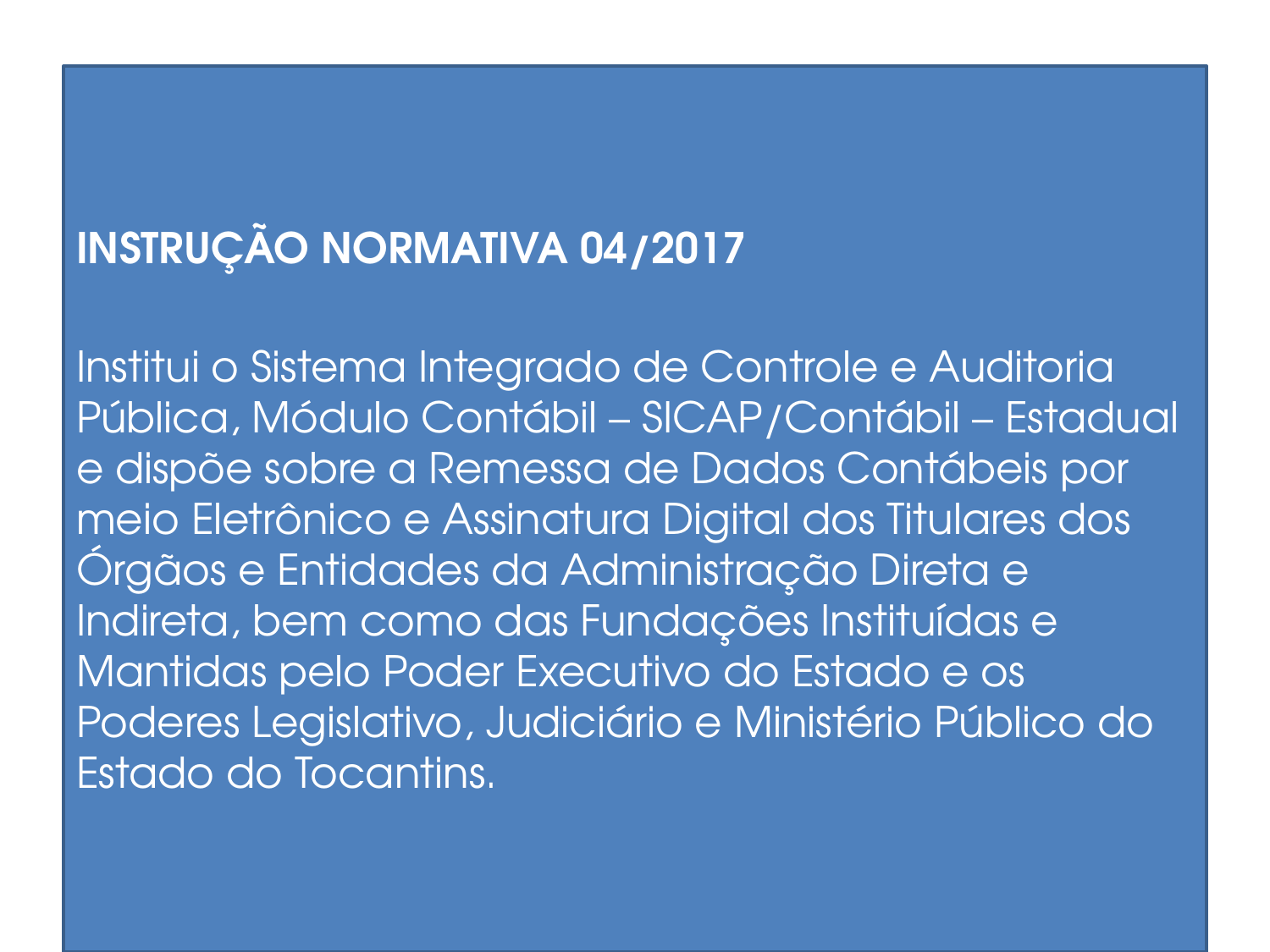

# SICAP/CONTÁBIL

INSTRUÇÃO NORMATIVA 04/2017

Institui o Sistema Integrado de Controle e Auditoria Pública, Módulo Contábil – SICAP/Contábil – Estadual e dispõe sobre a Remessa de Dados Contábeis por meio Eletrônico e Assinatura Digital dos Titulares dos Órgãos e Entidades da Administração Direta e Indireta, bem como das Fundações Instituídas e Mantidas pelo Poder Executivo do Estado e os Poderes Legislativo, Judiciário e Ministério Público do Estado do Tocantins.